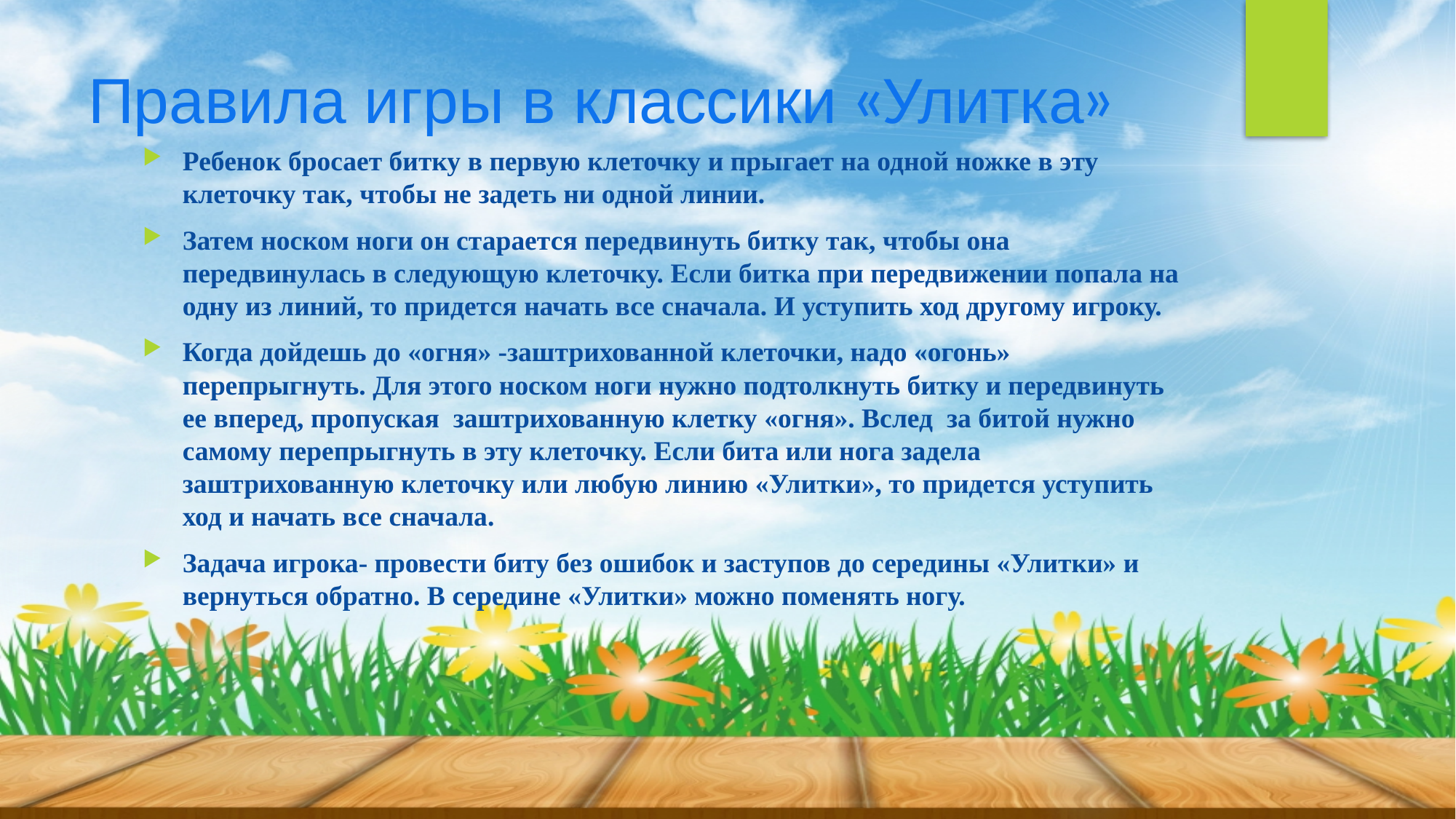

# Правила игры в классики «Улитка»
Ребенок бросает битку в первую клеточку и прыгает на одной ножке в эту клеточку так, чтобы не задеть ни одной линии.
Затем носком ноги он старается передвинуть битку так, чтобы она передвинулась в следующую клеточку. Если битка при передвижении попала на одну из линий, то придется начать все сначала. И уступить ход другому игроку.
Когда дойдешь до «огня» -заштрихованной клеточки, надо «огонь» перепрыгнуть. Для этого носком ноги нужно подтолкнуть битку и передвинуть ее вперед, пропуская  заштрихованную клетку «огня». Вслед  за битой нужно самому перепрыгнуть в эту клеточку. Если бита или нога задела заштрихованную клеточку или любую линию «Улитки», то придется уступить ход и начать все сначала.
Задача игрока- провести биту без ошибок и заступов до середины «Улитки» и вернуться обратно. В середине «Улитки» можно поменять ногу.